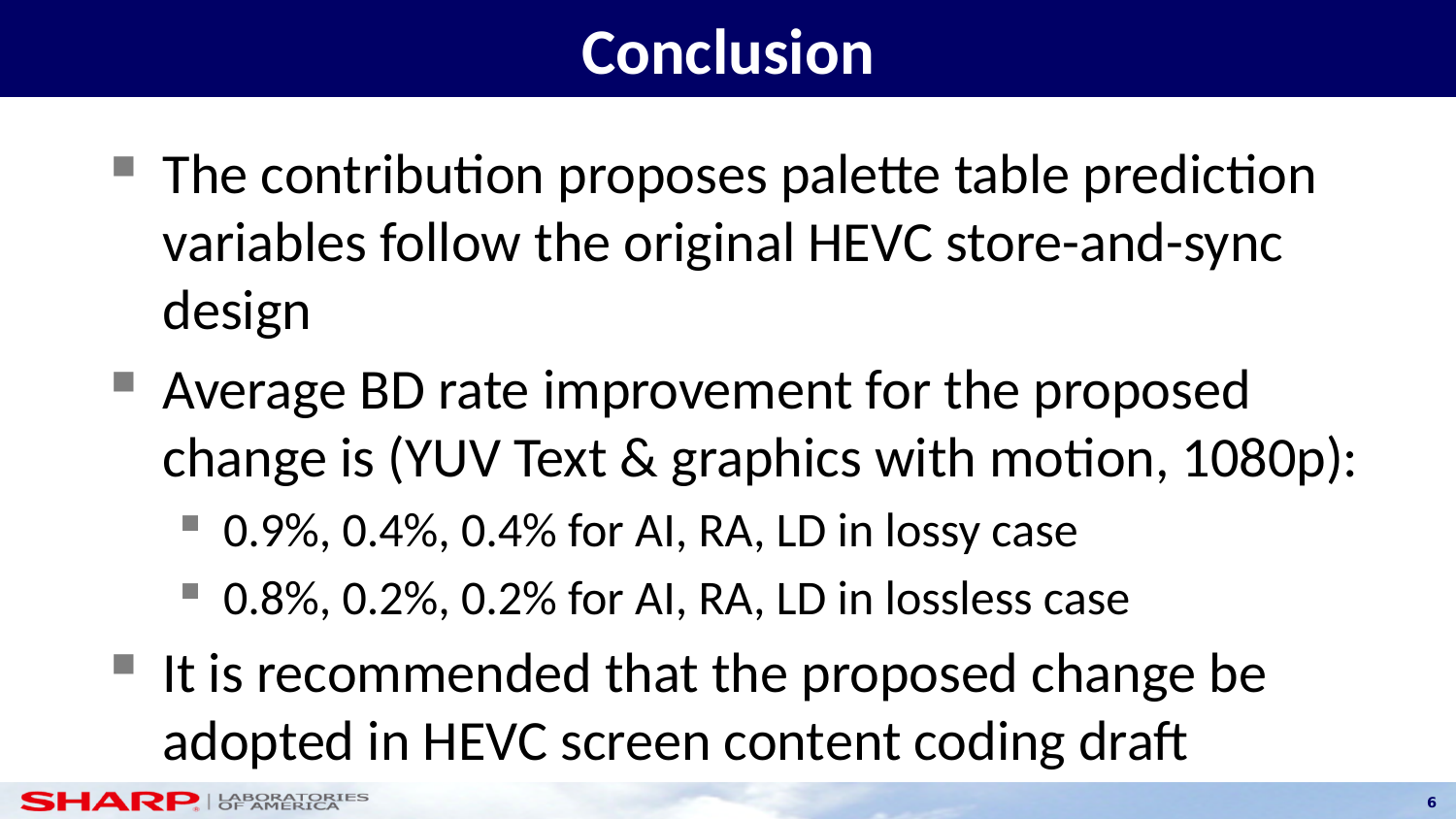

# Conclusion
The contribution proposes palette table prediction variables follow the original HEVC store-and-sync design
Average BD rate improvement for the proposed change is (YUV Text & graphics with motion, 1080p):
0.9%, 0.4%, 0.4% for AI, RA, LD in lossy case
0.8%, 0.2%, 0.2% for AI, RA, LD in lossless case
It is recommended that the proposed change be adopted in HEVC screen content coding draft